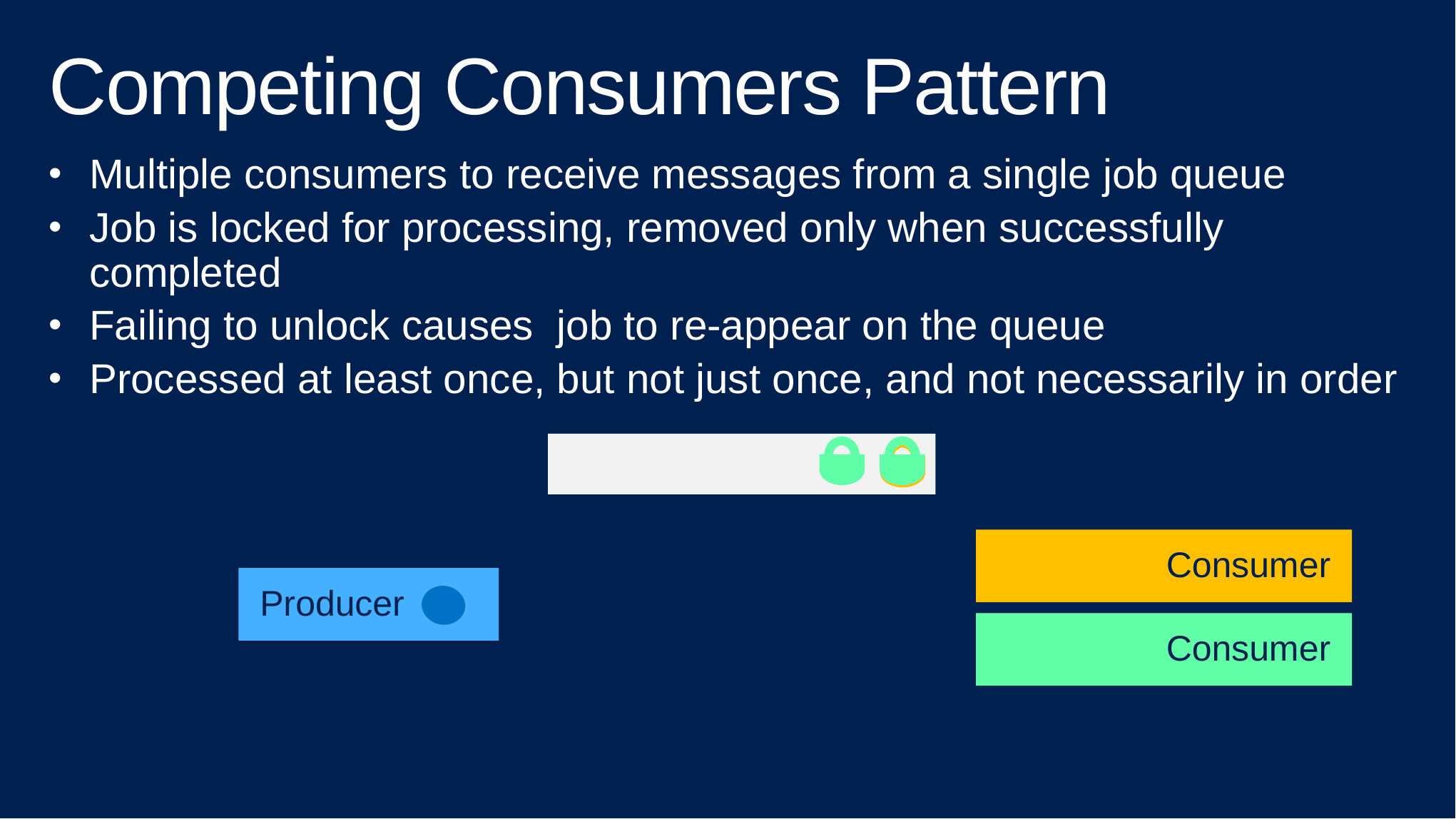

# Competing Consumers Pattern
Multiple consumers to receive messages from a single job queue
Job is locked for processing, removed only when successfully completed
Failing to unlock causes  job to re-appear on the queue
Processed at least once, but not just once, and not necessarily in order

Consumer
Producer

Consumer